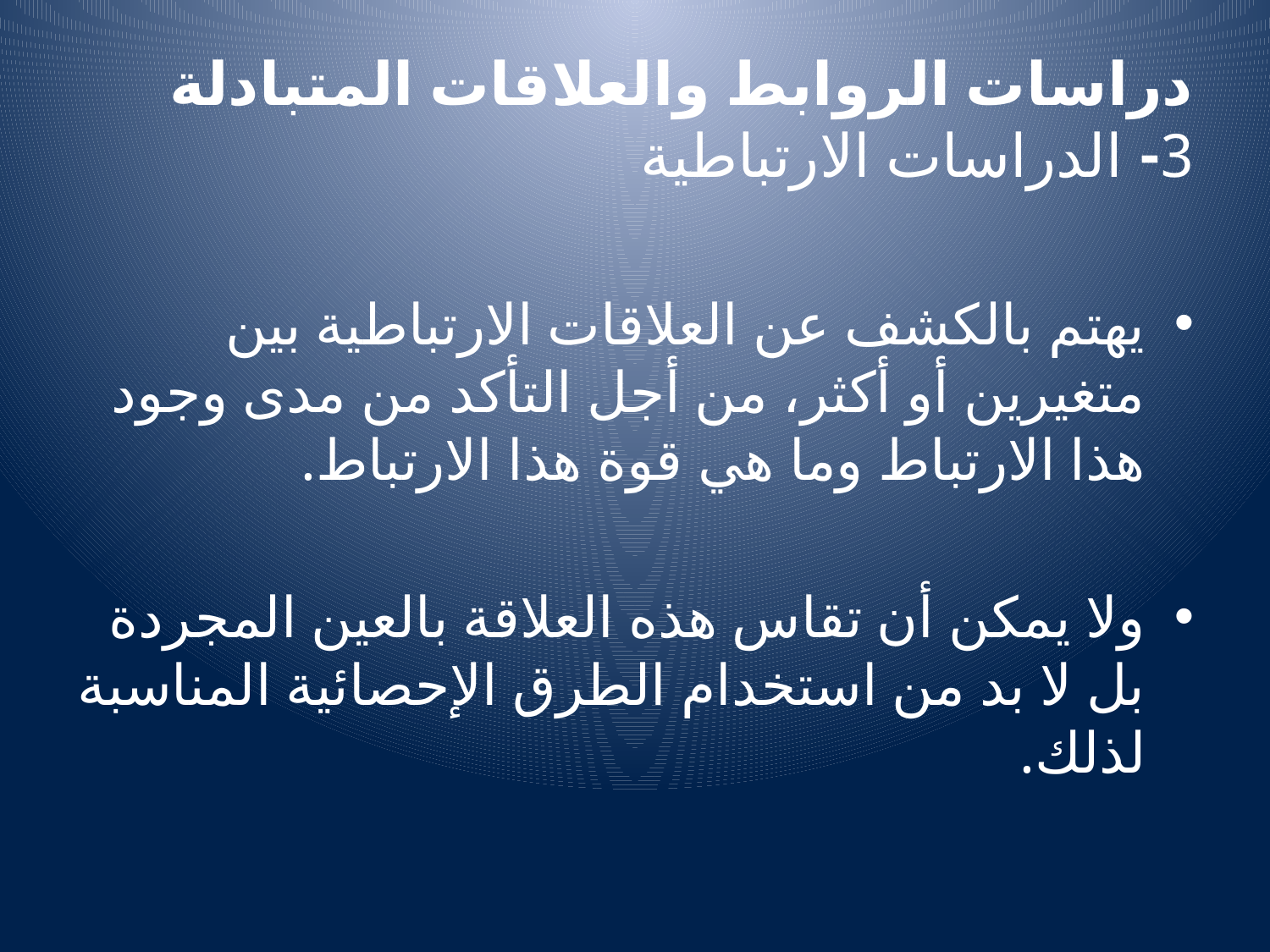

# دراسات الروابط والعلاقات المتبادلة 3- الدراسات الارتباطية
يهتم بالكشف عن العلاقات الارتباطية بين متغيرين أو أكثر، من أجل التأكد من مدى وجود هذا الارتباط وما هي قوة هذا الارتباط.

ولا يمكن أن تقاس هذه العلاقة بالعين المجردة بل لا بد من استخدام الطرق الإحصائية المناسبة لذلك.